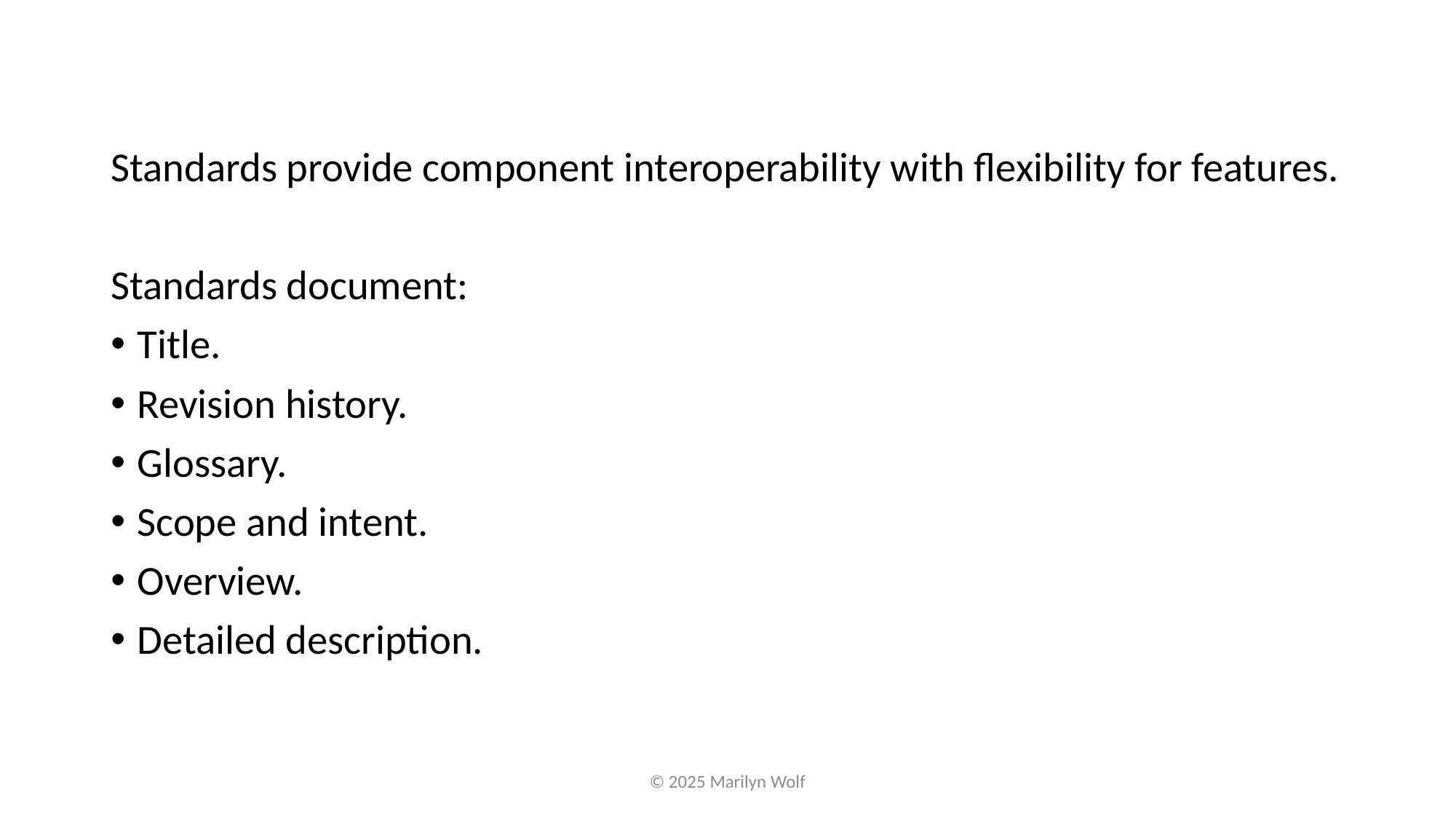

Standards provide component interoperability with flexibility for features.

Standards document:
Title.
Revision history.
Glossary.
Scope and intent.
Overview.
Detailed description.
© 2025 Marilyn Wolf